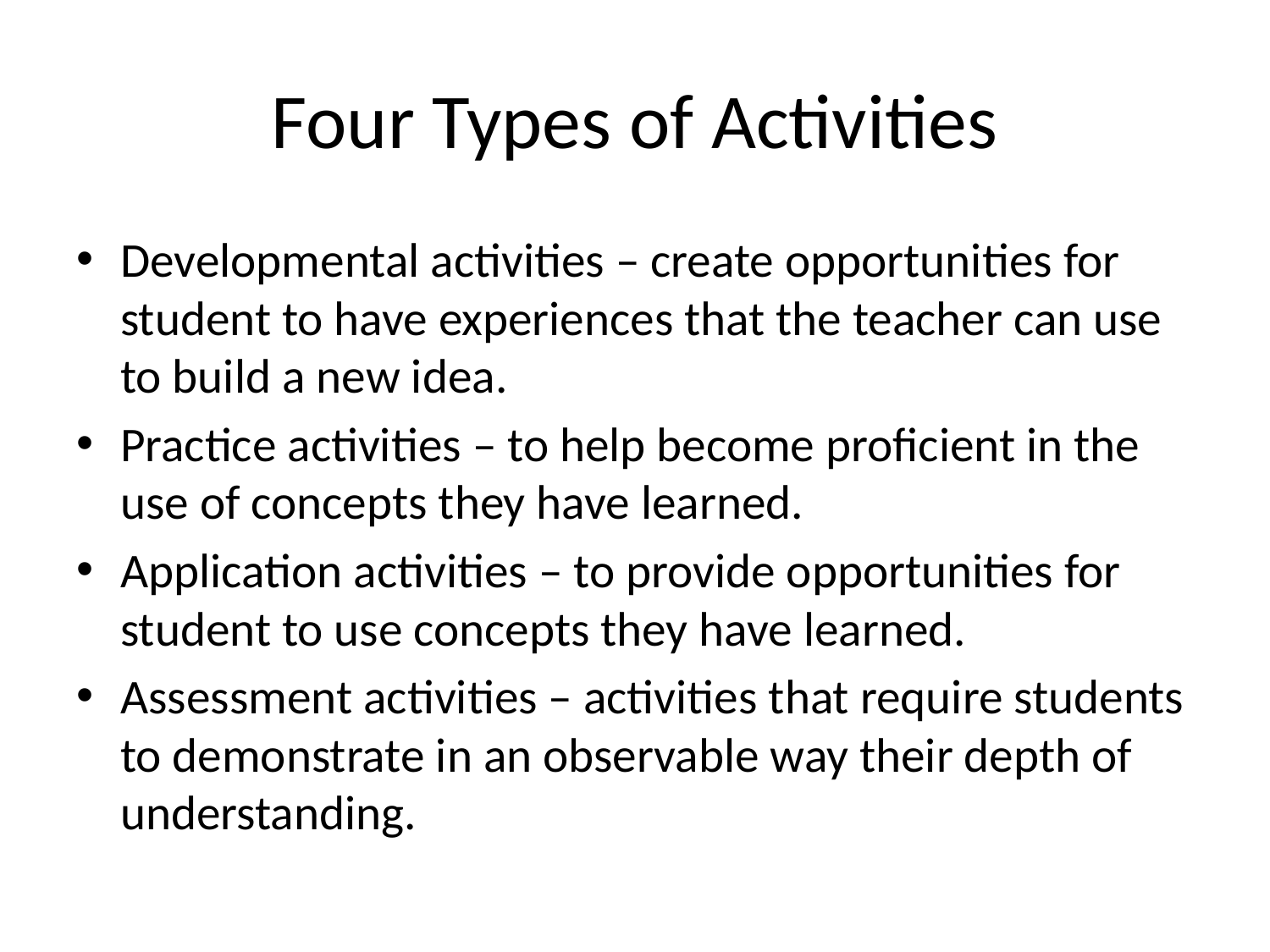

# Four Types of Activities
Developmental activities – create opportunities for student to have experiences that the teacher can use to build a new idea.
Practice activities – to help become proficient in the use of concepts they have learned.
Application activities – to provide opportunities for student to use concepts they have learned.
Assessment activities – activities that require students to demonstrate in an observable way their depth of understanding.